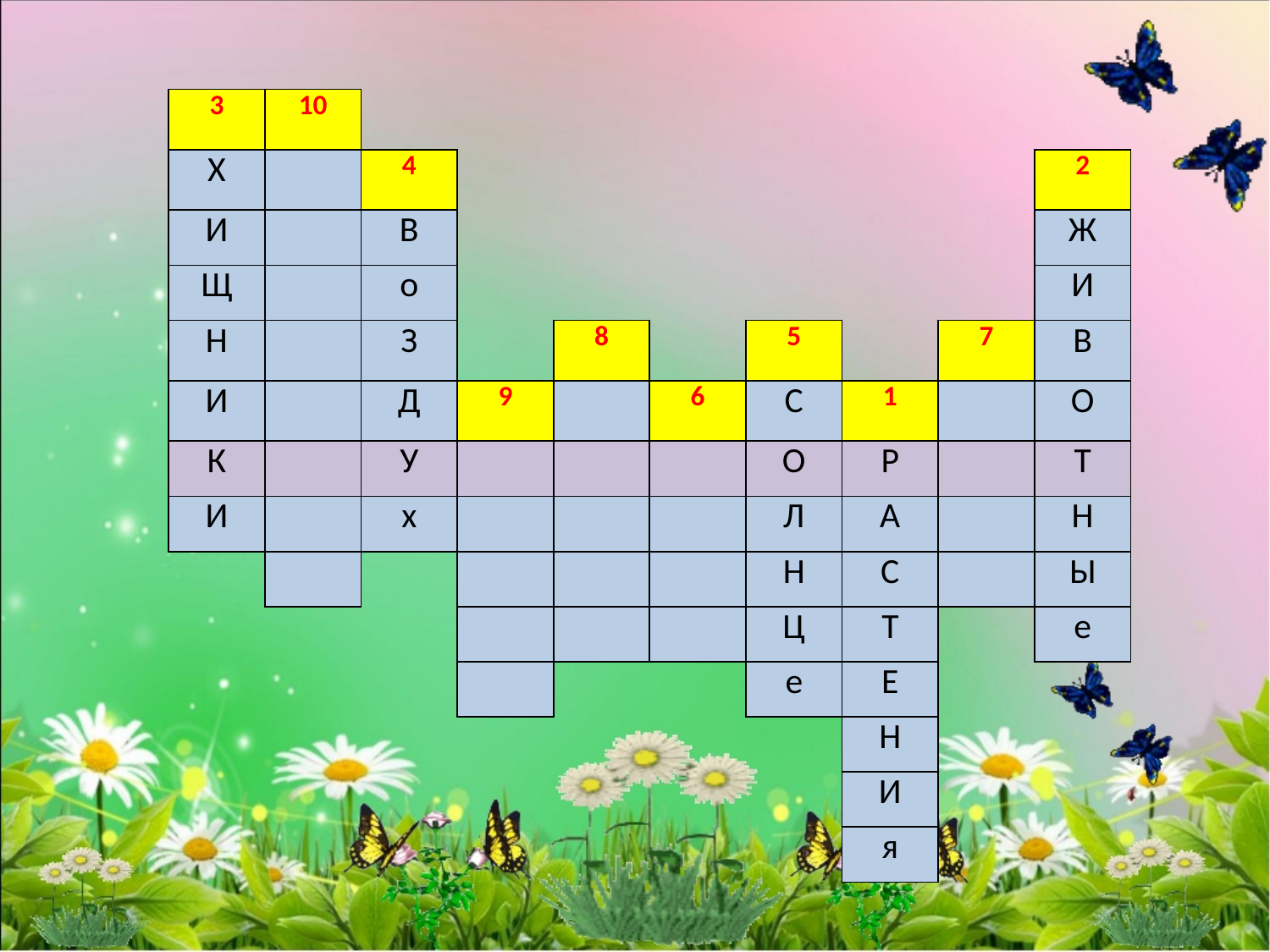

| 3 | 10 |  |  |  |  |  |  |  |  |
| --- | --- | --- | --- | --- | --- | --- | --- | --- | --- |
| Х |  | 4 |  |  |  |  |  |  | 2 |
| И |  | В |  |  |  |  |  |  | Ж |
| Щ |  | о |  |  |  |  |  |  | И |
| Н |  | З |  | 8 |  | 5 |  | 7 | В |
| И |  | Д | 9 |  | 6 | С | 1 |  | О |
| К |  | У |  |  |  | О | Р |  | Т |
| И |  | х |  |  |  | Л | А |  | Н |
|  |  |  |  |  |  | Н | С |  | Ы |
|  |  |  |  |  |  | Ц | Т |  | е |
|  |  |  |  |  |  | е | Е |  |  |
|  |  |  |  |  |  |  | Н |  |  |
|  |  |  |  |  |  |  | И |  |  |
|  |  |  |  |  |  |  | я |  |  |